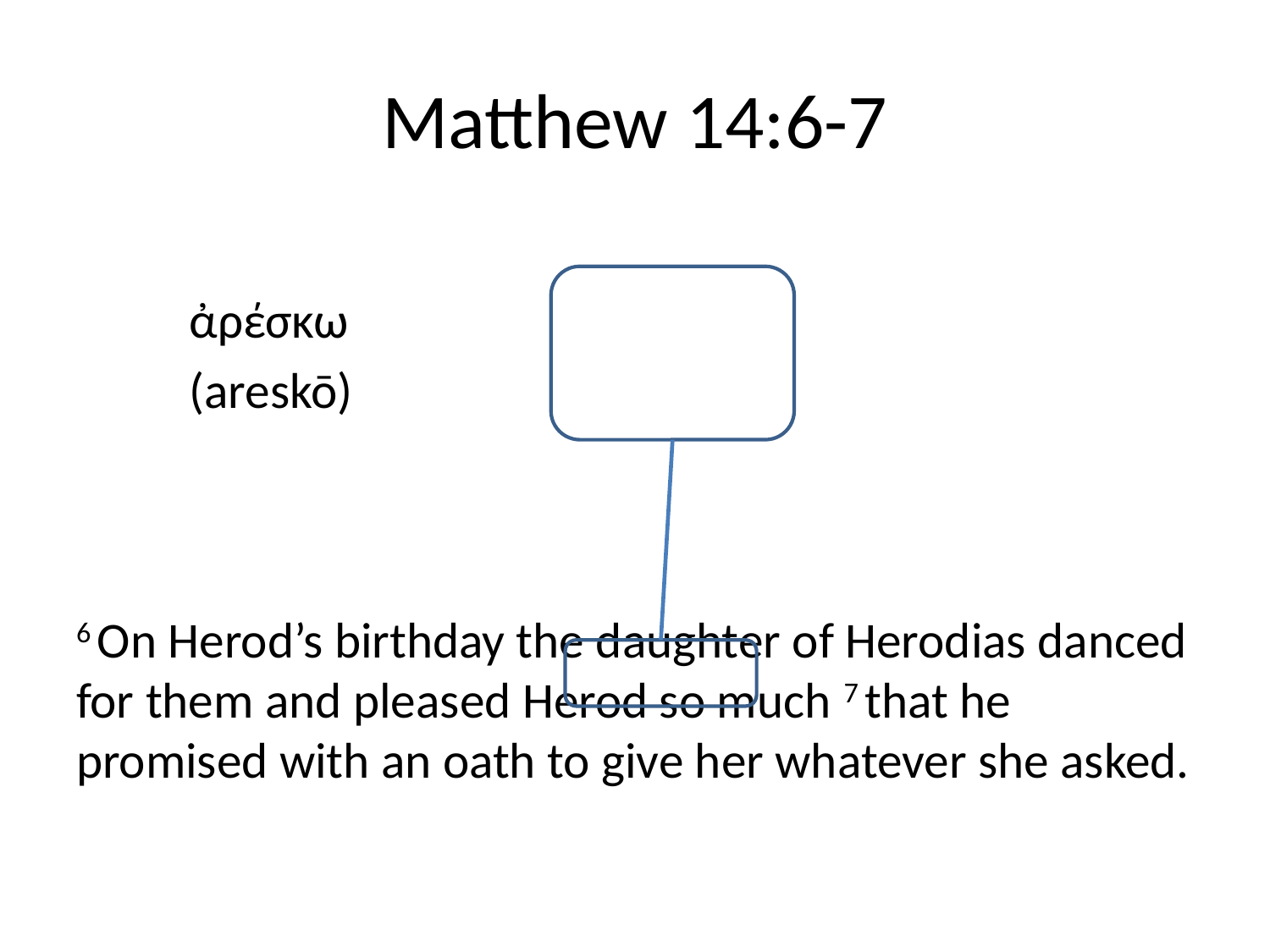

# Matthew 14:6-7

				ἀρέσκω
				(areskō)

6 On Herod’s birthday the daughter of Herodias danced for them and pleased Herod so much 7 that he promised with an oath to give her whatever she asked.